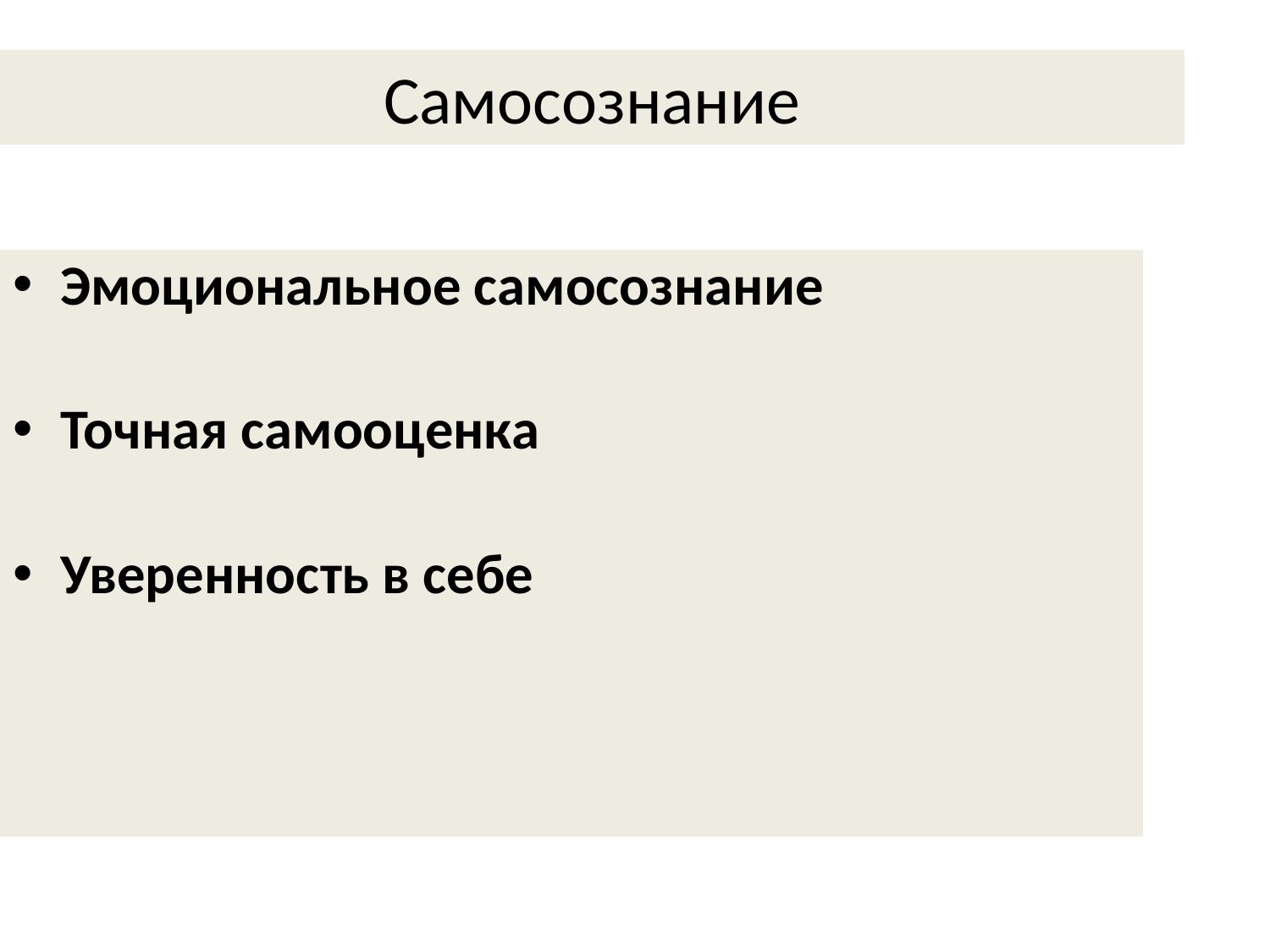

Самосознание
Эмоциональное самосознание

Точная самооценка

Уверенность в себе